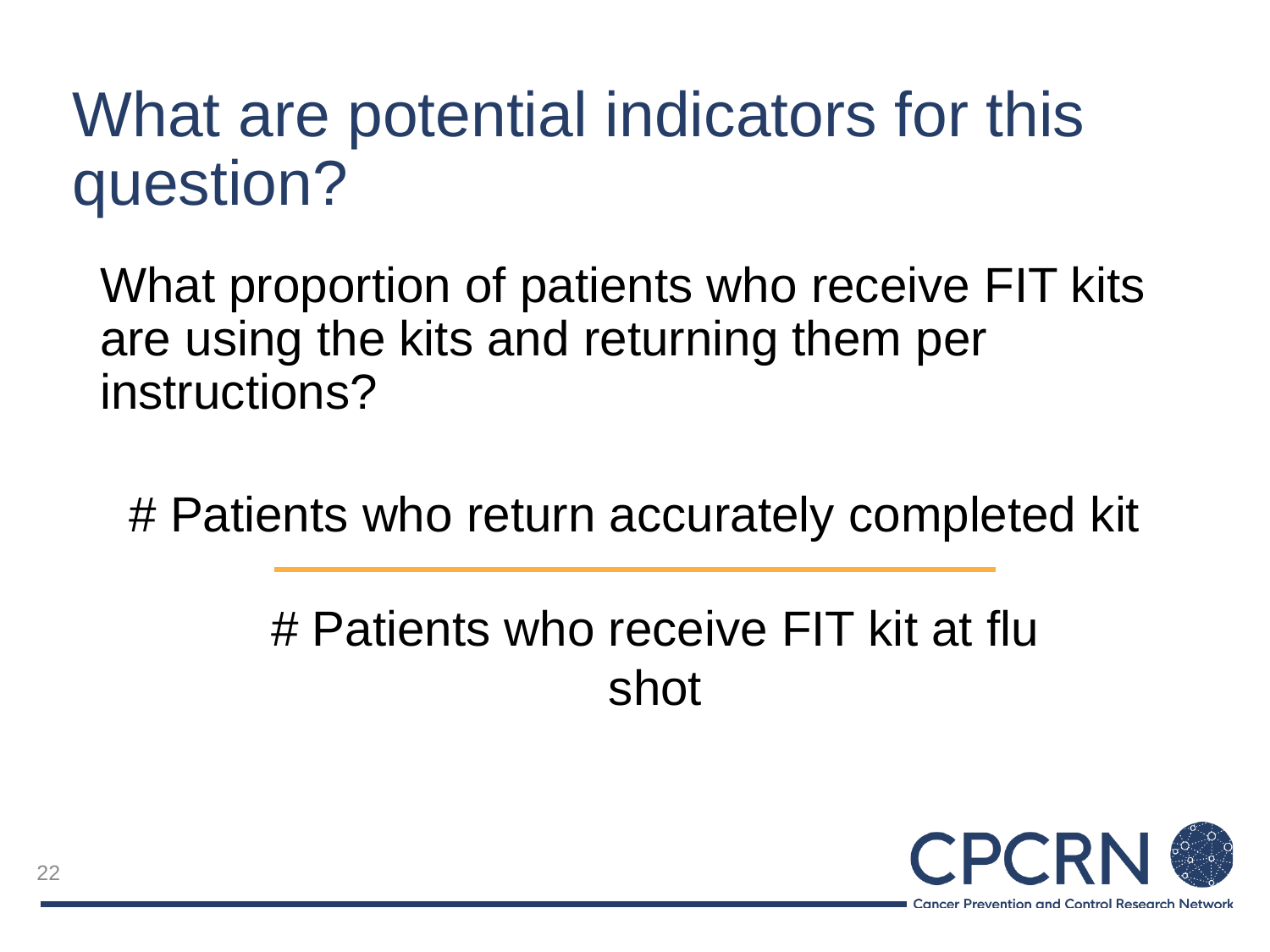

# What are potential indicators for this question?
What proportion of patients who receive FIT kits are using the kits and returning them per instructions?
# Patients who return accurately completed kit
# Patients who receive FIT kit at flu shot
22